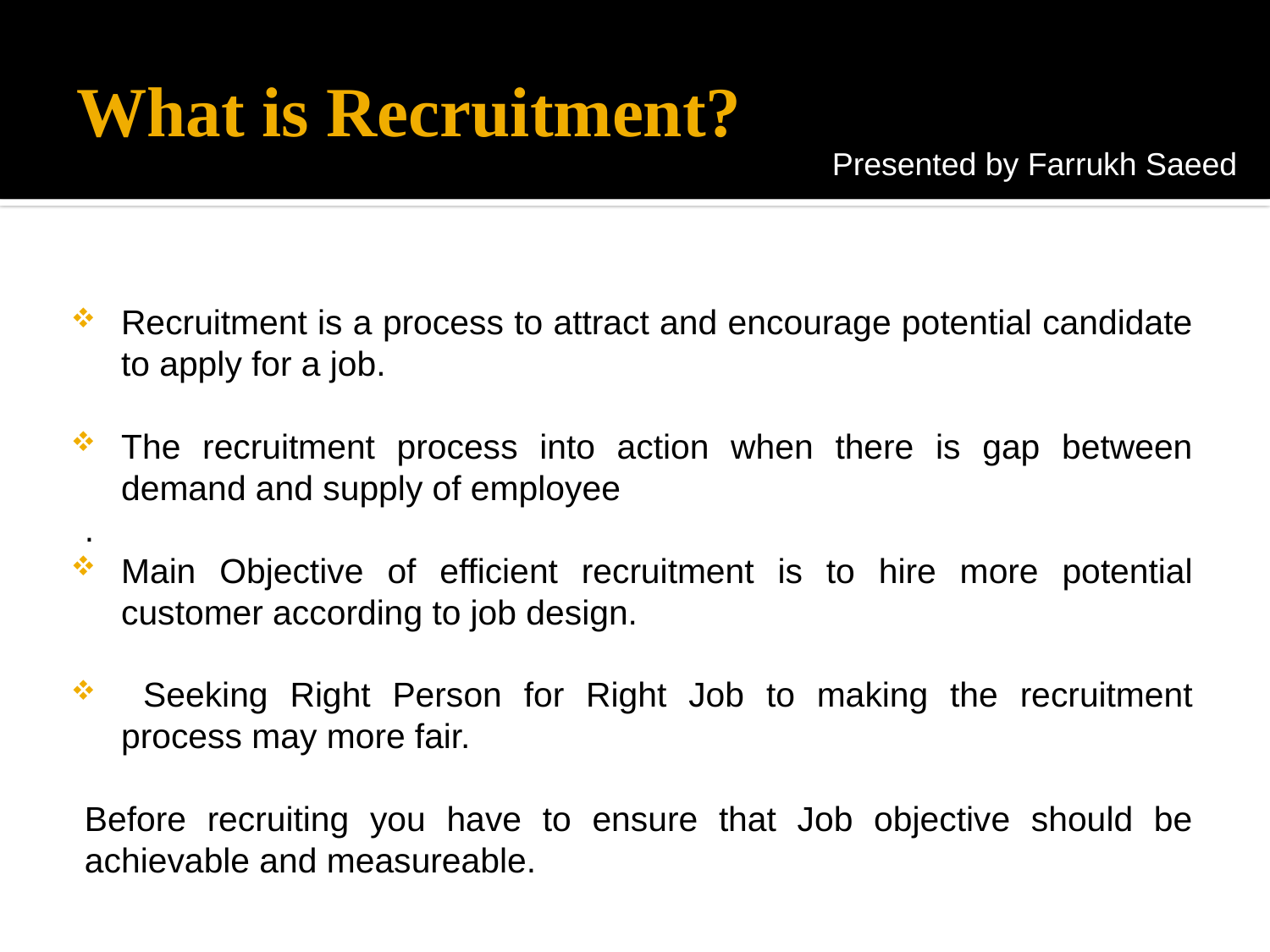

# What is Recruitment?
Presented by Farrukh Saeed

Recruitment is a process to attract and encourage potential candidate to apply for a job.

The recruitment process into action when there is gap between demand and supply of employee
.
Main Objective of efficient recruitment is to hire more potential customer according to job design.

 Seeking Right Person for Right Job to making the recruitment process may more fair.

Before recruiting you have to ensure that Job objective should be achievable and measureable.